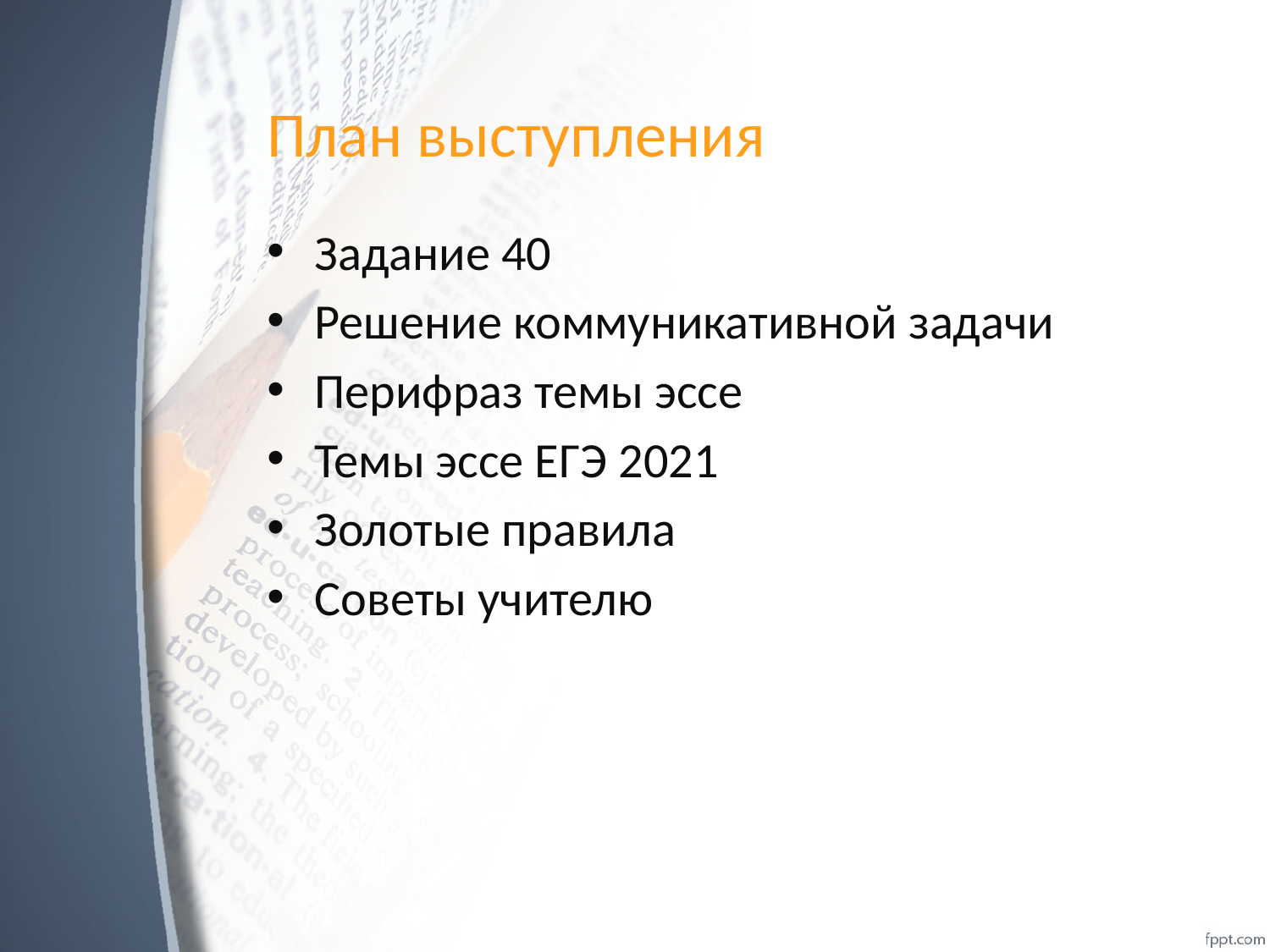

# План выступления
Задание 40
Решение коммуникативной задачи
Перифраз темы эссе
Темы эссе ЕГЭ 2021
Золотые правила
Советы учителю